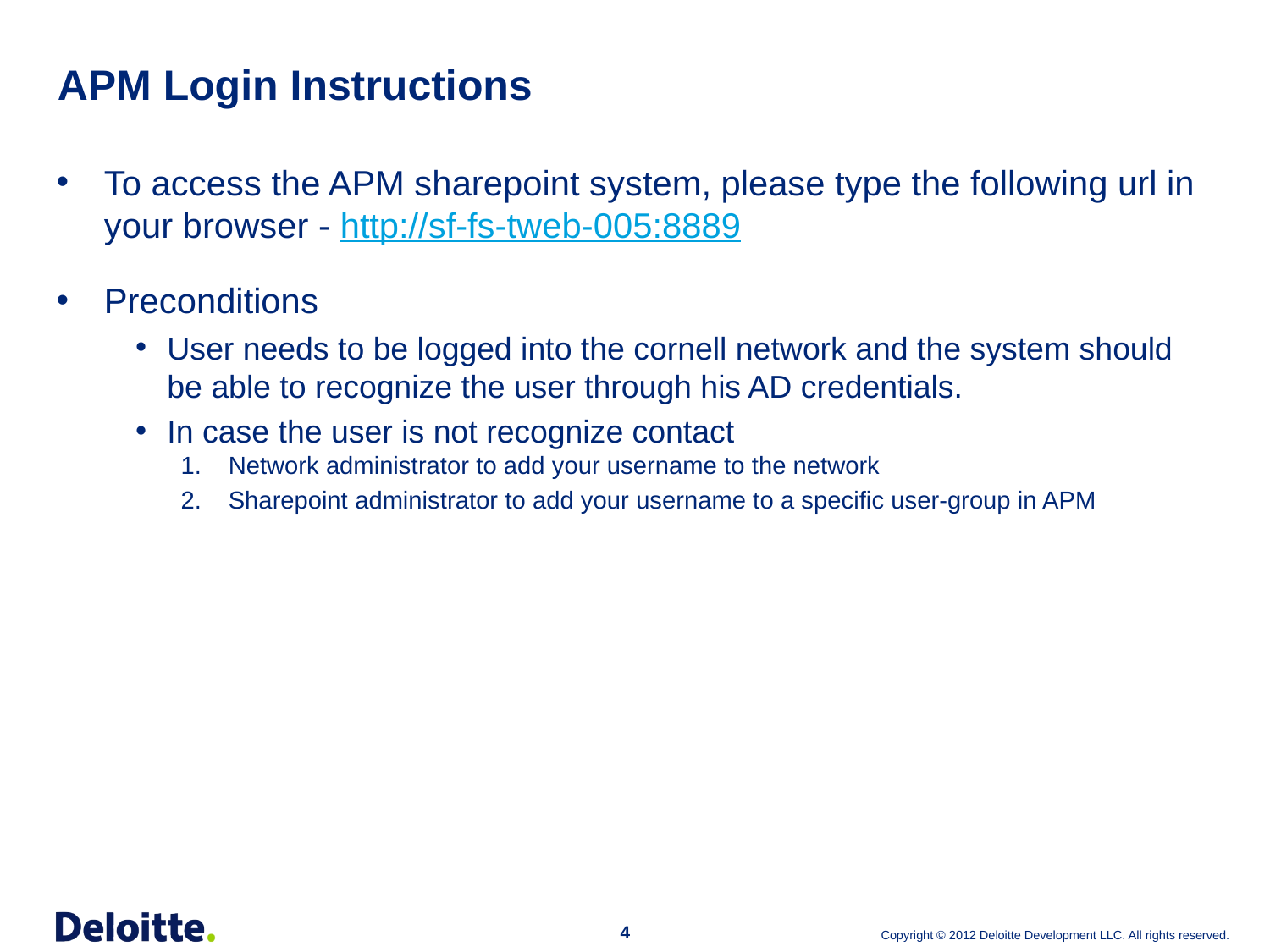

# APM Login Instructions
To access the APM sharepoint system, please type the following url in your browser - http://sf-fs-tweb-005:8889
Preconditions
User needs to be logged into the cornell network and the system should be able to recognize the user through his AD credentials.
In case the user is not recognize contact
Network administrator to add your username to the network
Sharepoint administrator to add your username to a specific user-group in APM